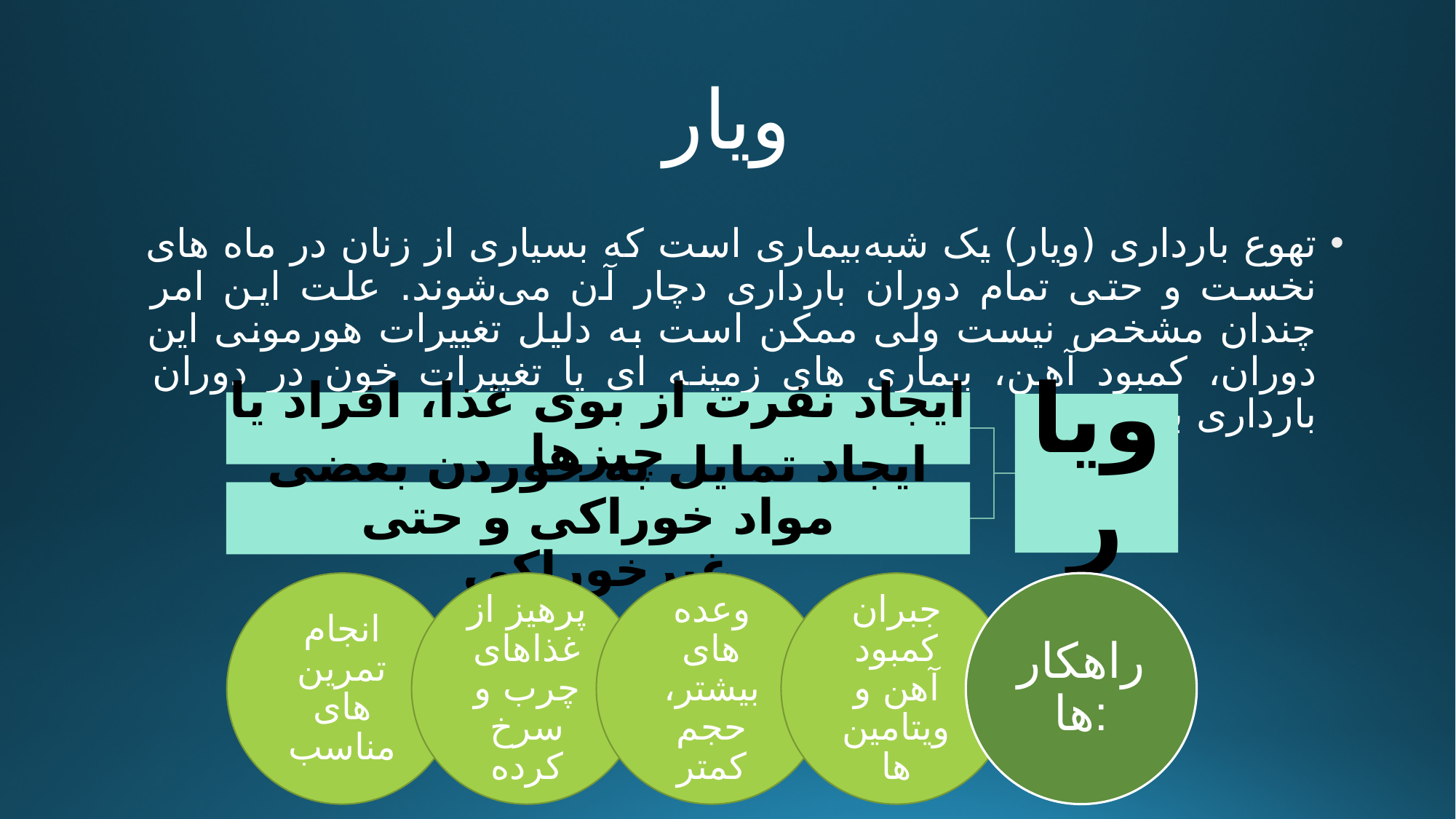

# ویار
تهوع بارداری (ویار) یک شبه‌بیماری است که بسیاری از زنان در ماه های نخست و حتی تمام دوران بارداری دچار آن می‌شوند. علت این امر چندان مشخص نیست ولی ممکن است به دلیل تغییرات هورمونی این دوران، کمبود آهن، بیماری های زمینه ای یا تغییرات خون در دوران بارداری باشد.

ویار
ایجاد نفرت از بوی غذا، افراد یا چیزها
ایجاد تمایل به خوردن بعضی مواد خوراکی و حتی غیرخوراکی
انجام تمرین های مناسب
پرهیز از غذاهای چرب و سرخ کرده
وعده های بیشتر، حجم کمتر
جبران کمبود آهن و ویتامین ها
راهکارها: